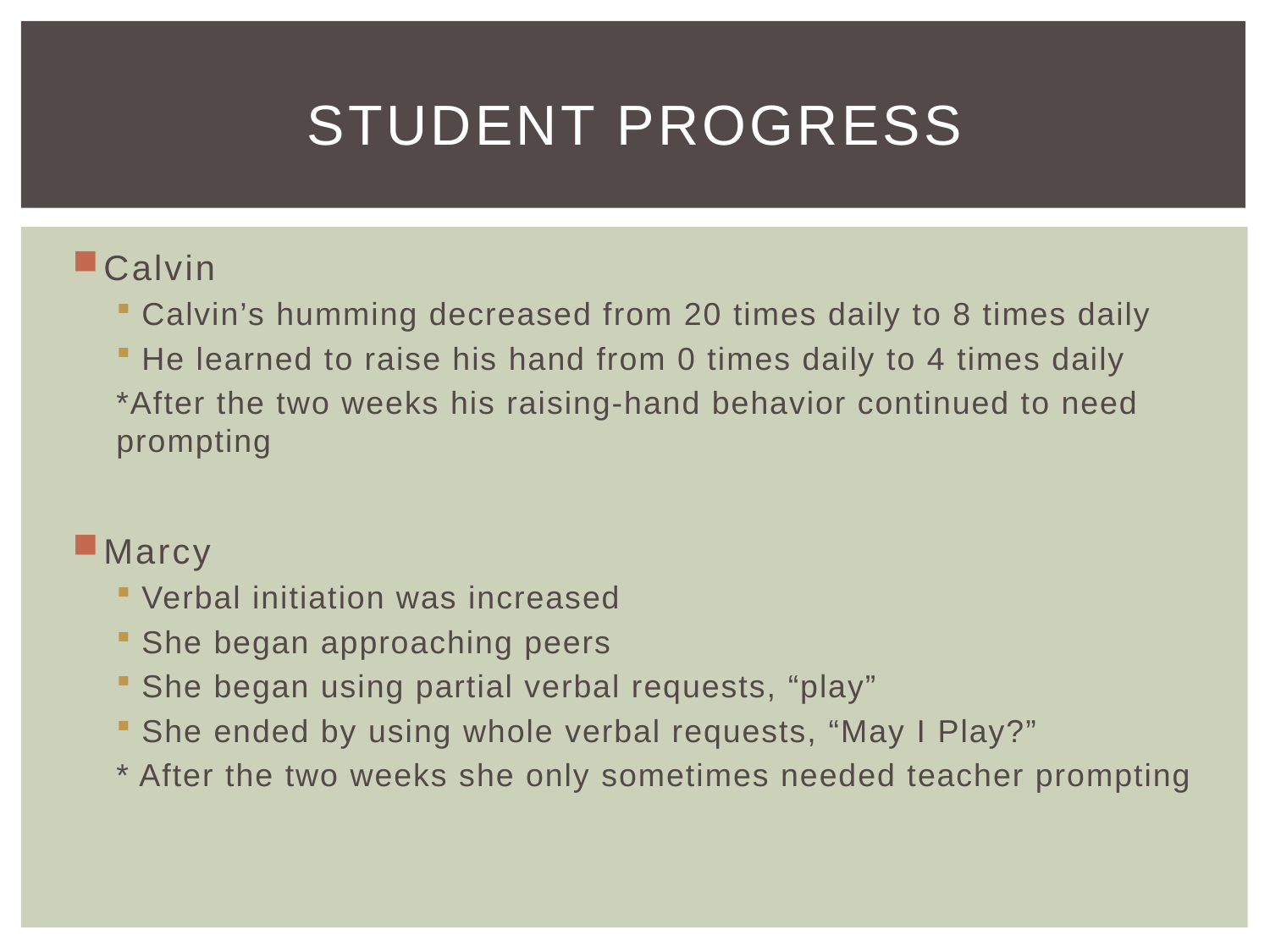

# Student Progress
Calvin
Calvin’s humming decreased from 20 times daily to 8 times daily
He learned to raise his hand from 0 times daily to 4 times daily
*After the two weeks his raising-hand behavior continued to need prompting

Marcy
Verbal initiation was increased
She began approaching peers
She began using partial verbal requests, “play”
She ended by using whole verbal requests, “May I Play?”
* After the two weeks she only sometimes needed teacher prompting